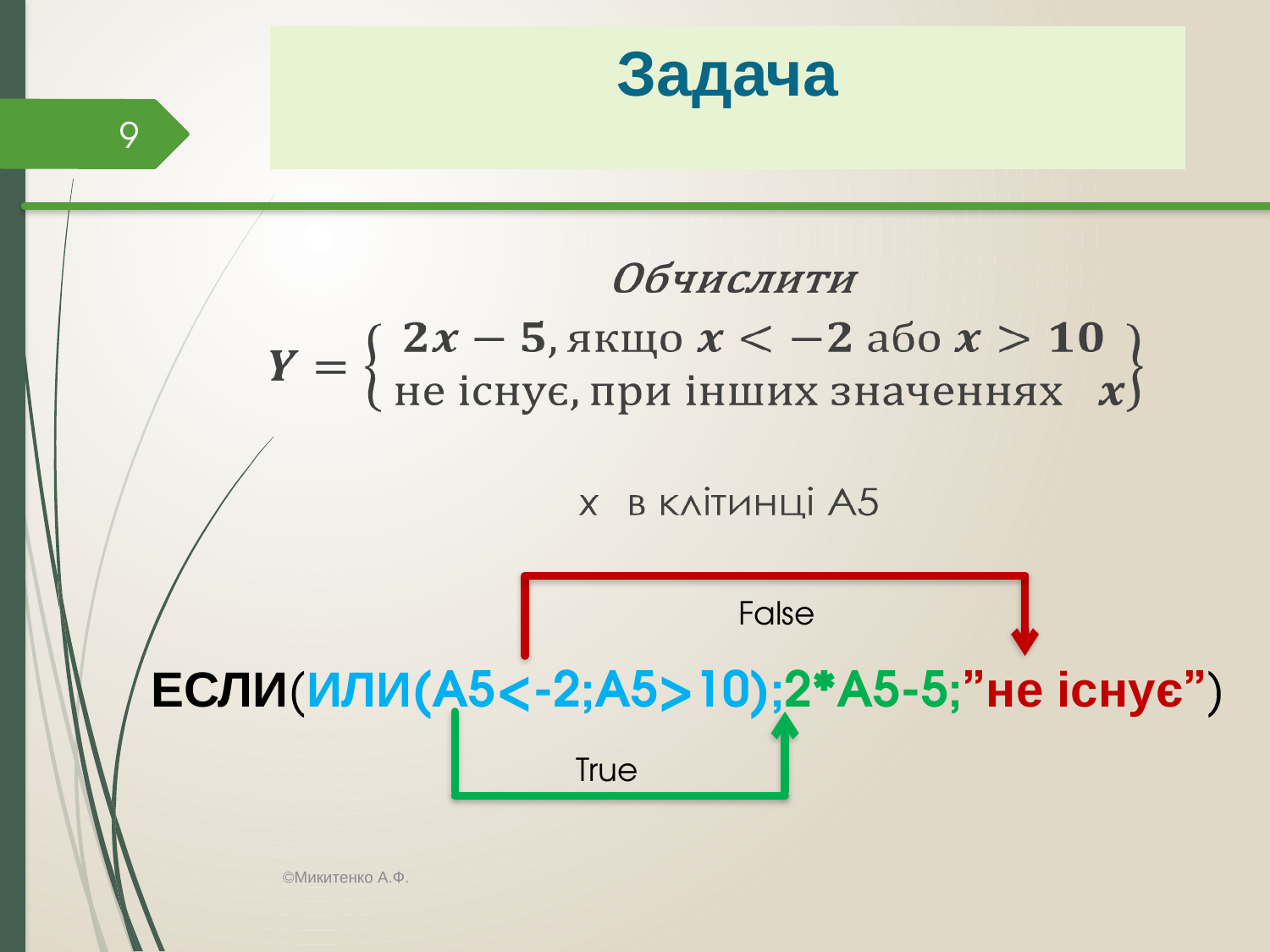

# Задача
9

False
ЕСЛИ(ИЛИ(A5<-2;A5>10);2*A5-5;”не існує”)
True
©Микитенко А.Ф.